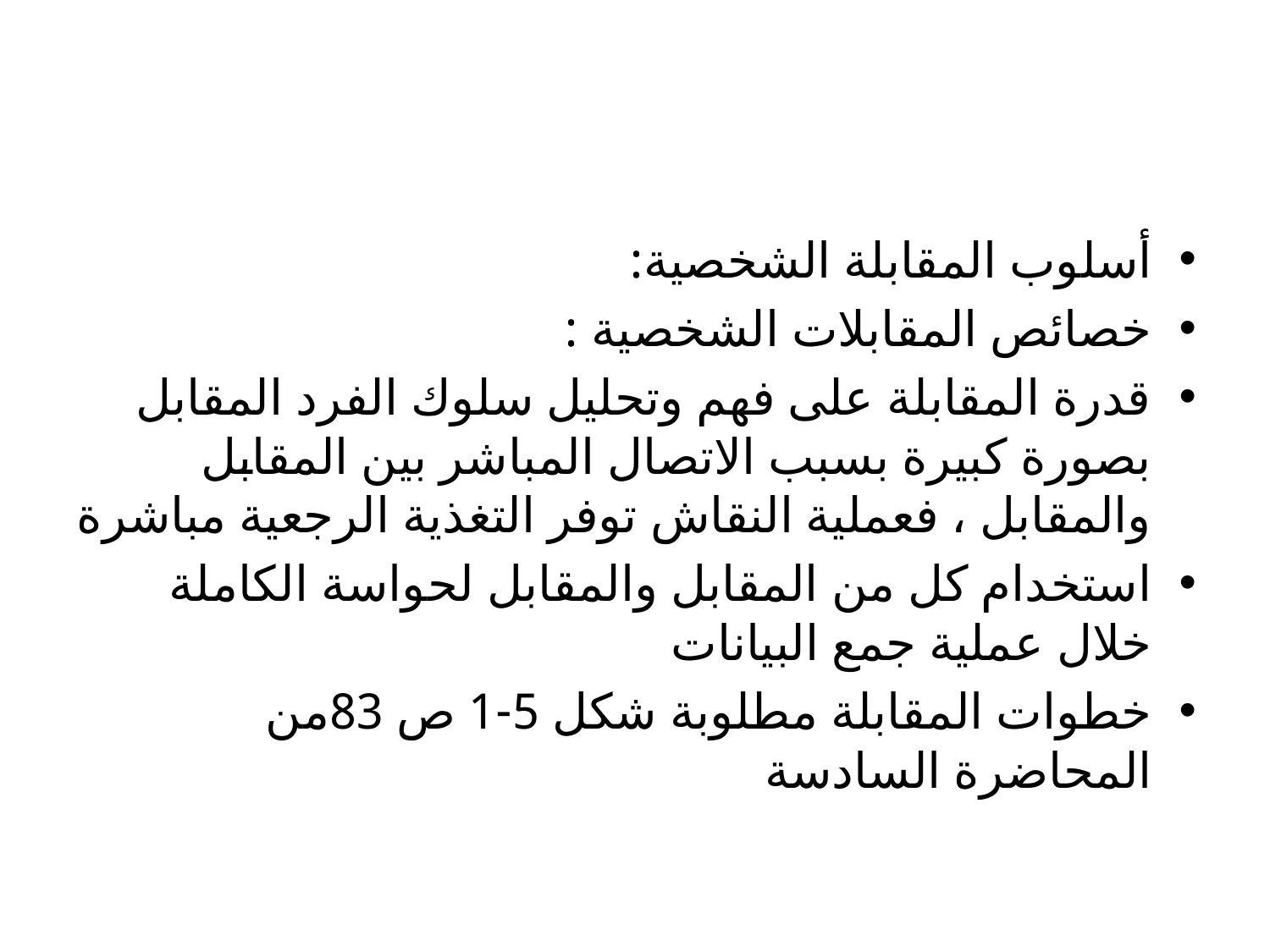

#
أسلوب المقابلة الشخصية:
خصائص المقابلات الشخصية :
قدرة المقابلة على فهم وتحليل سلوك الفرد المقابل بصورة كبيرة بسبب الاتصال المباشر بين المقابل والمقابل ، فعملية النقاش توفر التغذية الرجعية مباشرة
استخدام كل من المقابل والمقابل لحواسة الكاملة خلال عملية جمع البيانات
خطوات المقابلة مطلوبة شكل 5-1 ص 83من المحاضرة السادسة